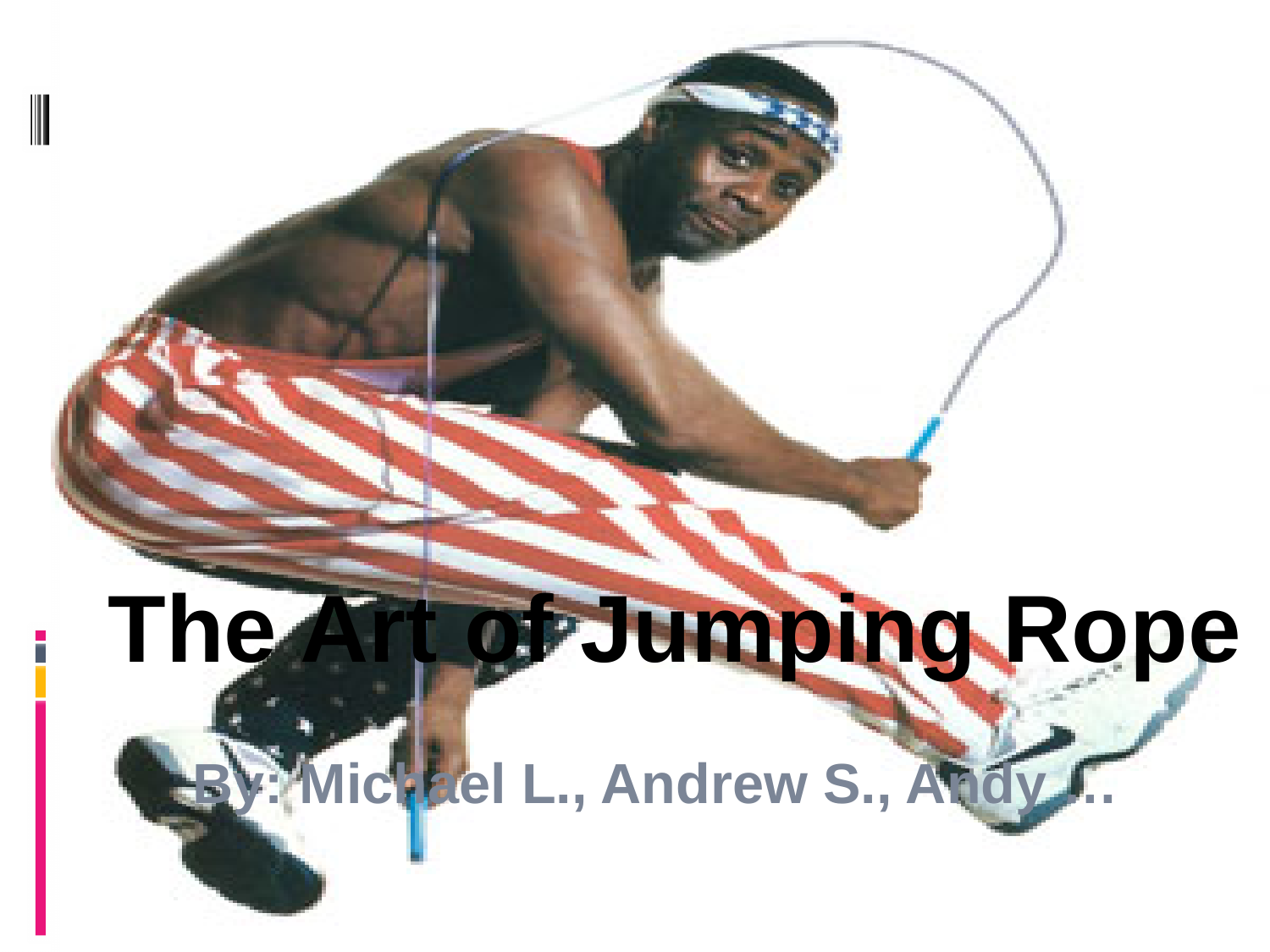

The Art of Jumping Rope
By: Michael L., Andrew S., Andy …